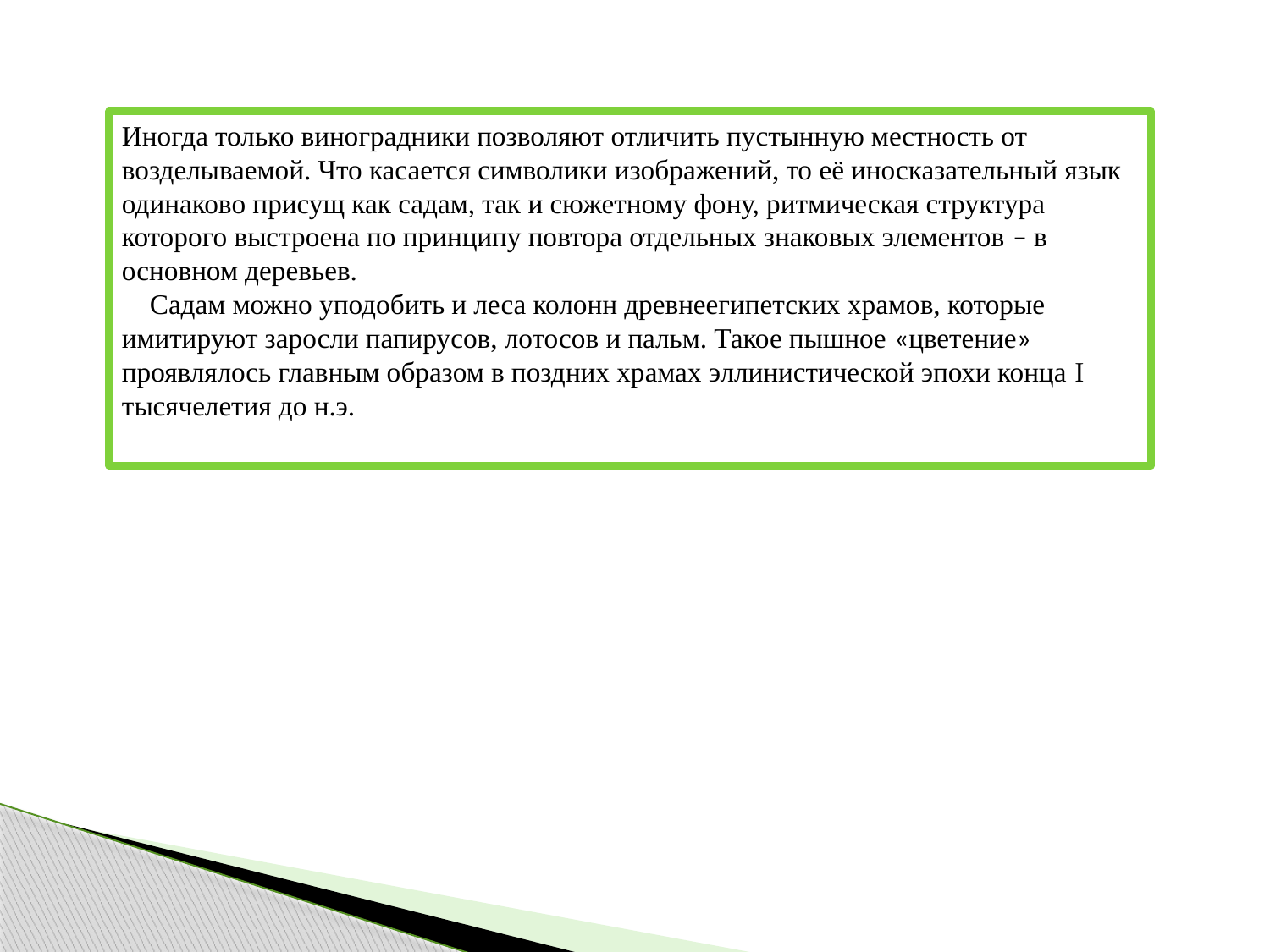

Иногда только виноградники позволяют отличить пустынную местность от возделываемой. Что касается символики изображений, то её иносказательный язык одинаково присущ как садам, так и сюжетному фону, ритмическая структура которого выстроена по принципу повтора отдельных знаковых элементов – в основном деревьев.
    Садам можно уподобить и леса колонн древнеегипетских храмов, которые имитируют заросли папирусов, лотосов и пальм. Такое пышное «цветение» проявлялось главным образом в поздних храмах эллинистической эпохи конца I тысячелетия до н.э.